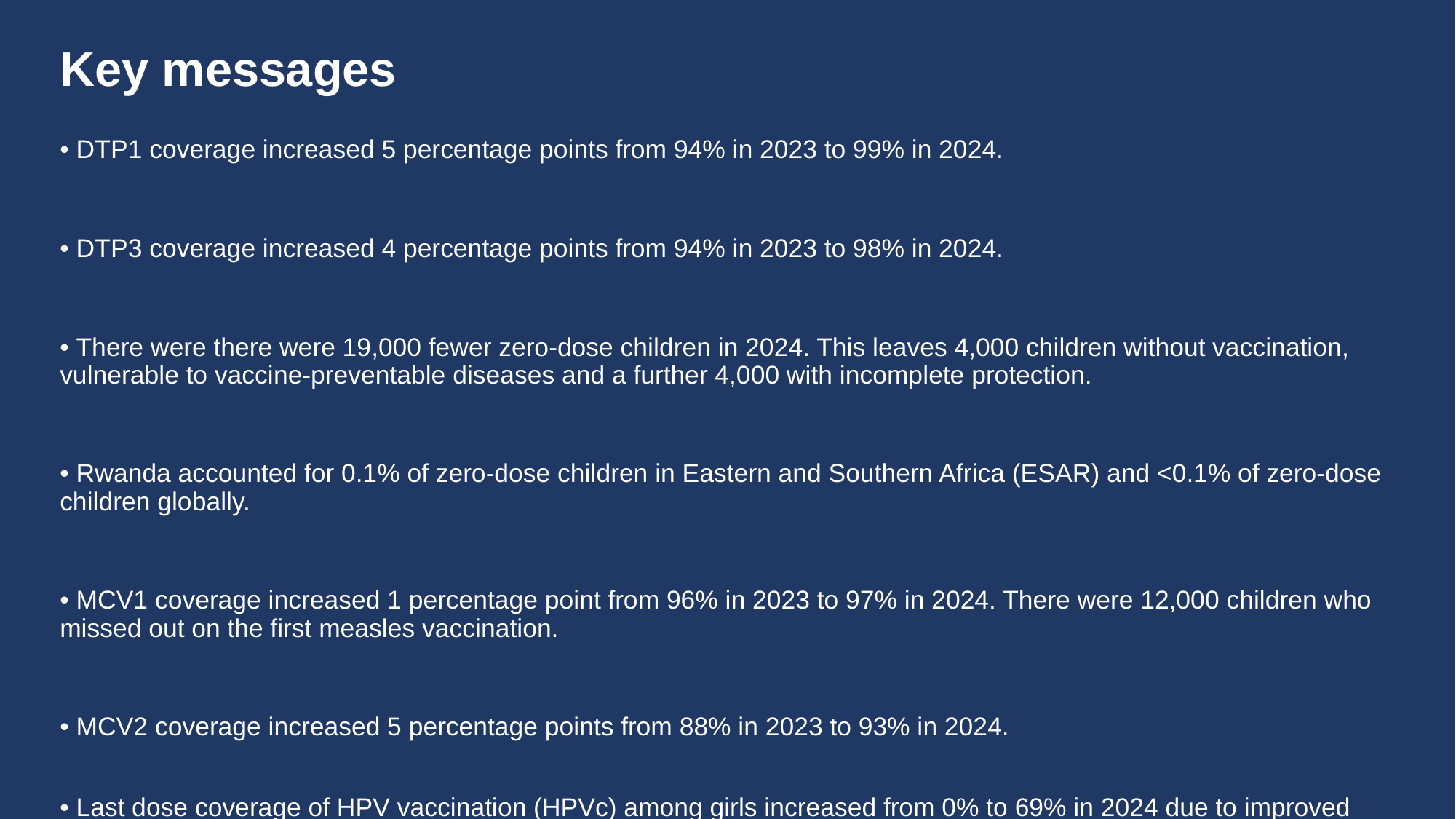

# Key messages
• DTP1 coverage increased 5 percentage points from 94% in 2023 to 99% in 2024.

• DTP3 coverage increased 4 percentage points from 94% in 2023 to 98% in 2024.

• There were there were 19,000 fewer zero-dose children in 2024. This leaves 4,000 children without vaccination, vulnerable to vaccine-preventable diseases and a further 4,000 with incomplete protection.

• Rwanda accounted for 0.1% of zero-dose children in Eastern and Southern Africa (ESAR) and <0.1% of zero-dose children globally.

• MCV1 coverage increased 1 percentage point from 96% in 2023 to 97% in 2024. There were 12,000 children who missed out on the first measles vaccination.

• MCV2 coverage increased 5 percentage points from 88% in 2023 to 93% in 2024.

• Last dose coverage of HPV vaccination (HPVc) among girls increased from 0% to 69% in 2024 due to improved programme performance.